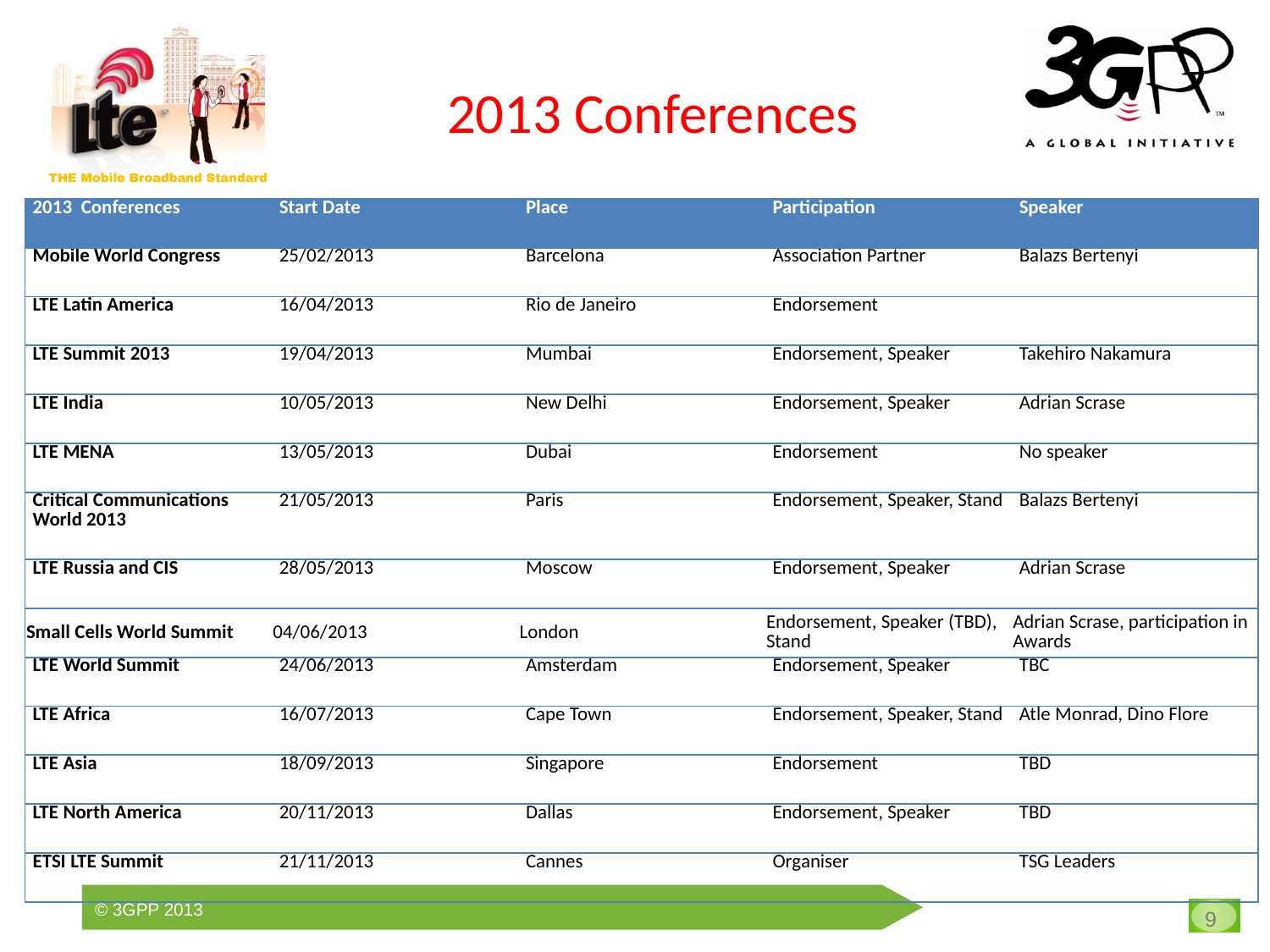

# 2013 Conferences
| 2013 Conferences | Start Date | Place | Participation | Speaker |
| --- | --- | --- | --- | --- |
| Mobile World Congress | 25/02/2013 | Barcelona | Association Partner | Balazs Bertenyi |
| LTE Latin America | 16/04/2013 | Rio de Janeiro | Endorsement |  |
| LTE Summit 2013 | 19/04/2013 | Mumbai | Endorsement, Speaker | Takehiro Nakamura |
| LTE India | 10/05/2013 | New Delhi | Endorsement, Speaker | Adrian Scrase |
| LTE MENA | 13/05/2013 | Dubai | Endorsement | No speaker |
| Critical Communications World 2013 | 21/05/2013 | Paris | Endorsement, Speaker, Stand | Balazs Bertenyi |
| LTE Russia and CIS | 28/05/2013 | Moscow | Endorsement, Speaker | Adrian Scrase |
| Small Cells World Summit | 04/06/2013 | London | Endorsement, Speaker (TBD), Stand | Adrian Scrase, participation in Awards |
| LTE World Summit | 24/06/2013 | Amsterdam | Endorsement, Speaker | TBC |
| LTE Africa | 16/07/2013 | Cape Town | Endorsement, Speaker, Stand | Atle Monrad, Dino Flore |
| LTE Asia | 18/09/2013 | Singapore | Endorsement | TBD |
| LTE North America | 20/11/2013 | Dallas | Endorsement, Speaker | TBD |
| ETSI LTE Summit | 21/11/2013 | Cannes | Organiser | TSG Leaders |